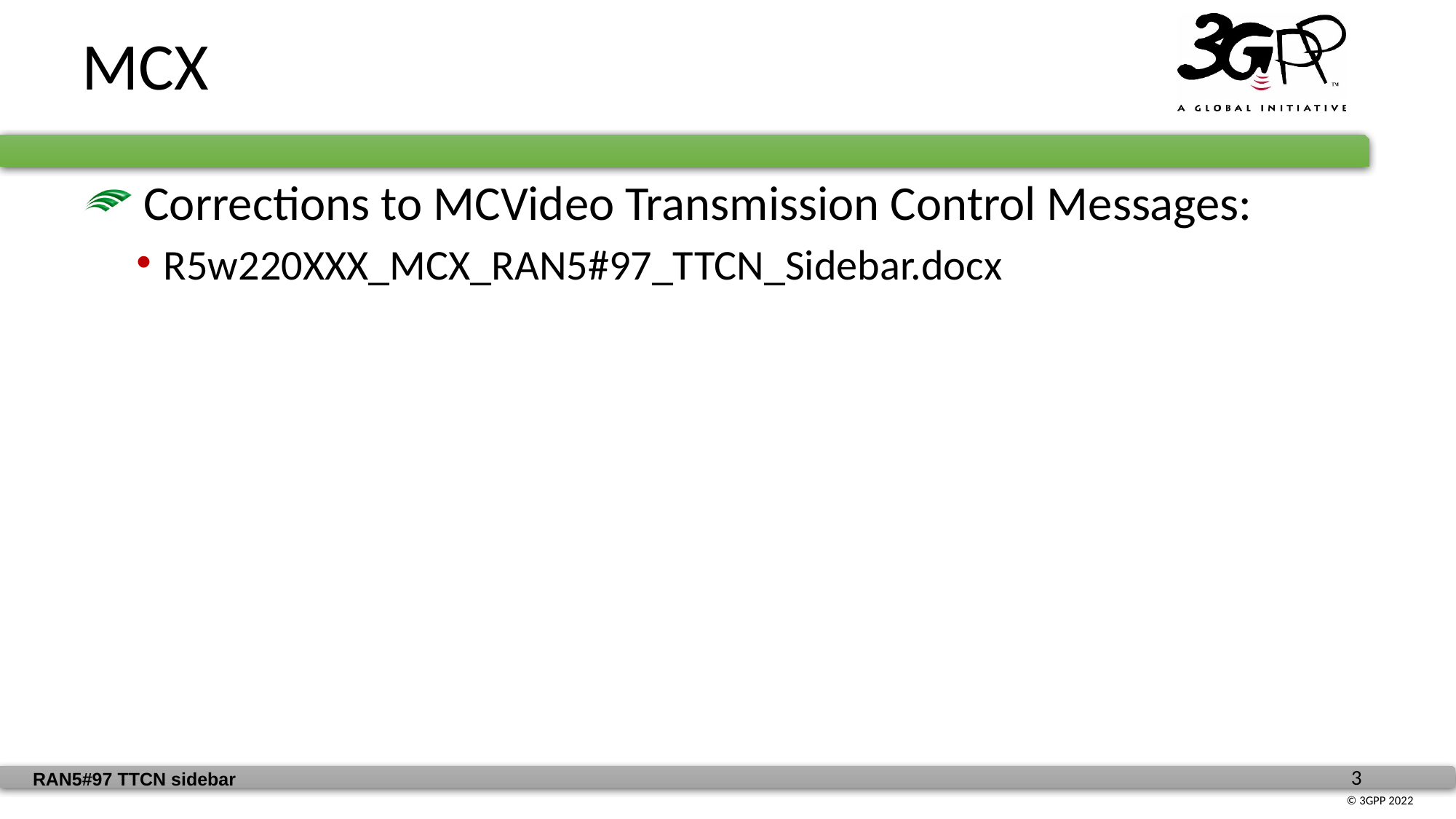

MCX
 Corrections to MCVideo Transmission Control Messages:
R5w220XXX_MCX_RAN5#97_TTCN_Sidebar.docx